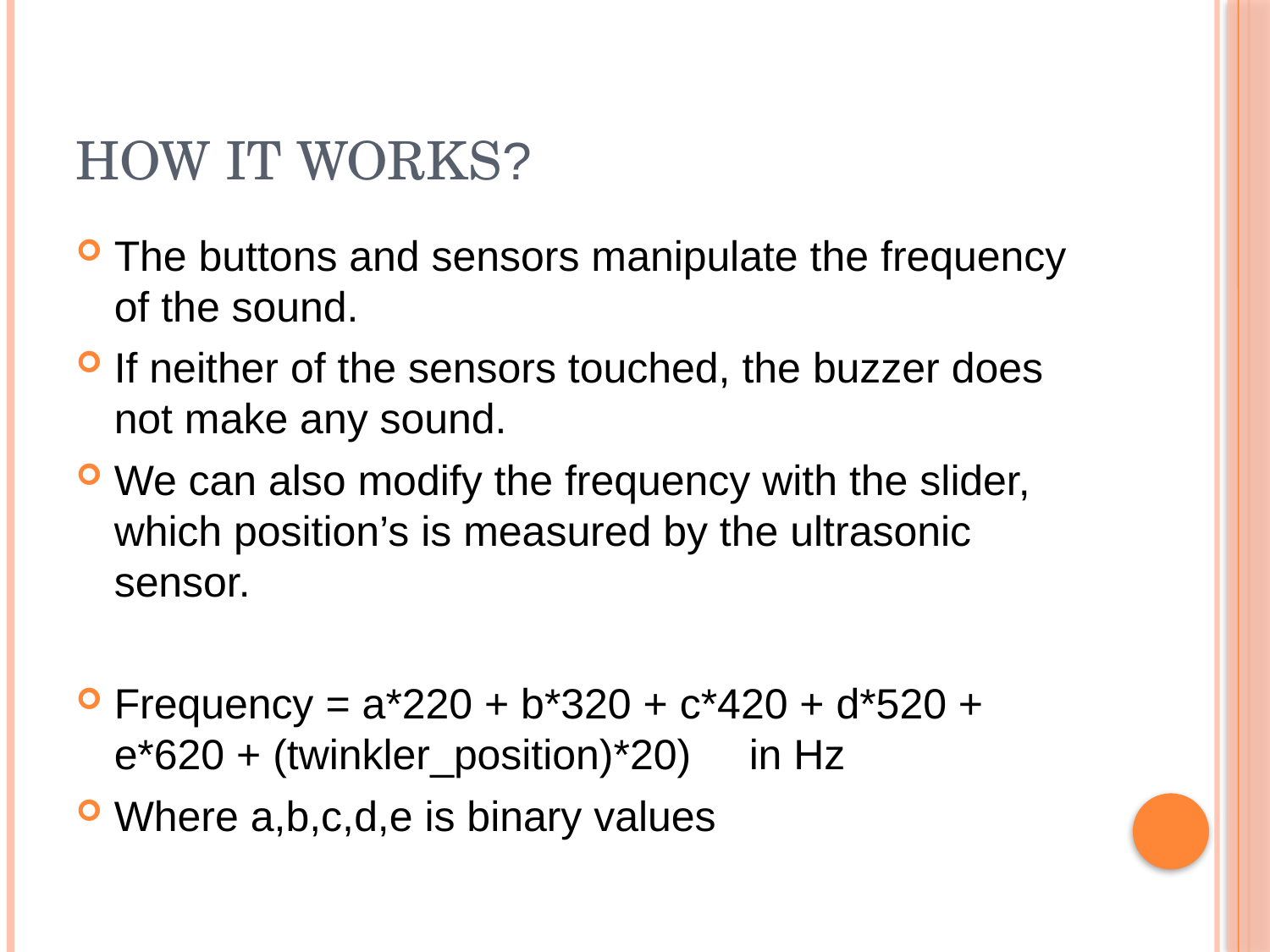

# How it works?
The buttons and sensors manipulate the frequency of the sound.
If neither of the sensors touched, the buzzer does not make any sound.
We can also modify the frequency with the slider, which position’s is measured by the ultrasonic sensor.

Frequency = a*220 + b*320 + c*420 + d*520 + e*620 + (twinkler_position)*20)	in Hz
Where a,b,c,d,e is binary values